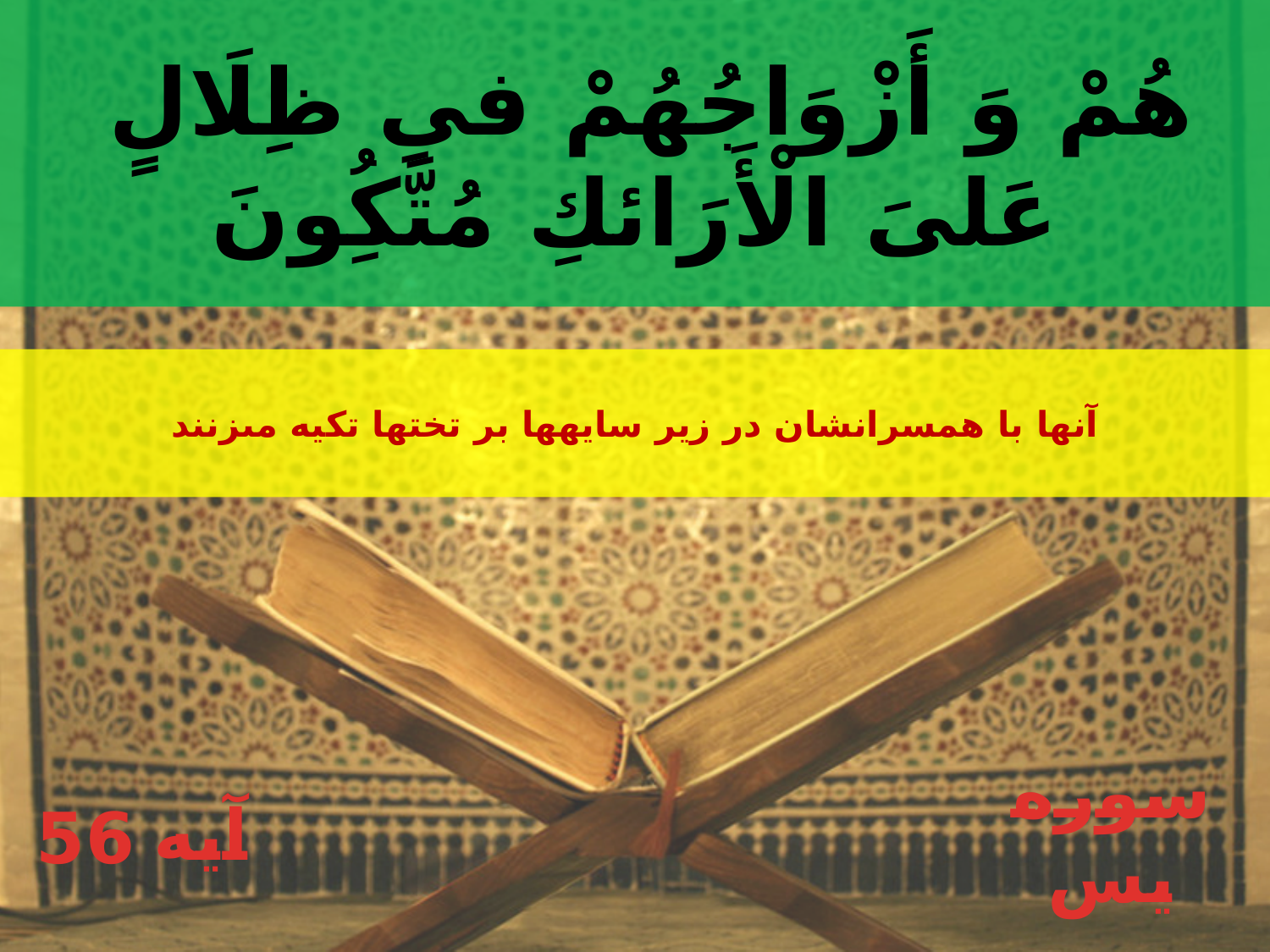

هُمْ وَ أَزْوَاجُهُمْ فىِ ظِلَالٍ
عَلىَ الْأَرَائكِ مُتَّكُِونَ
آنها با همسرانشان در زير سايه‏ها بر تختها تكيه مى‏زنند
56